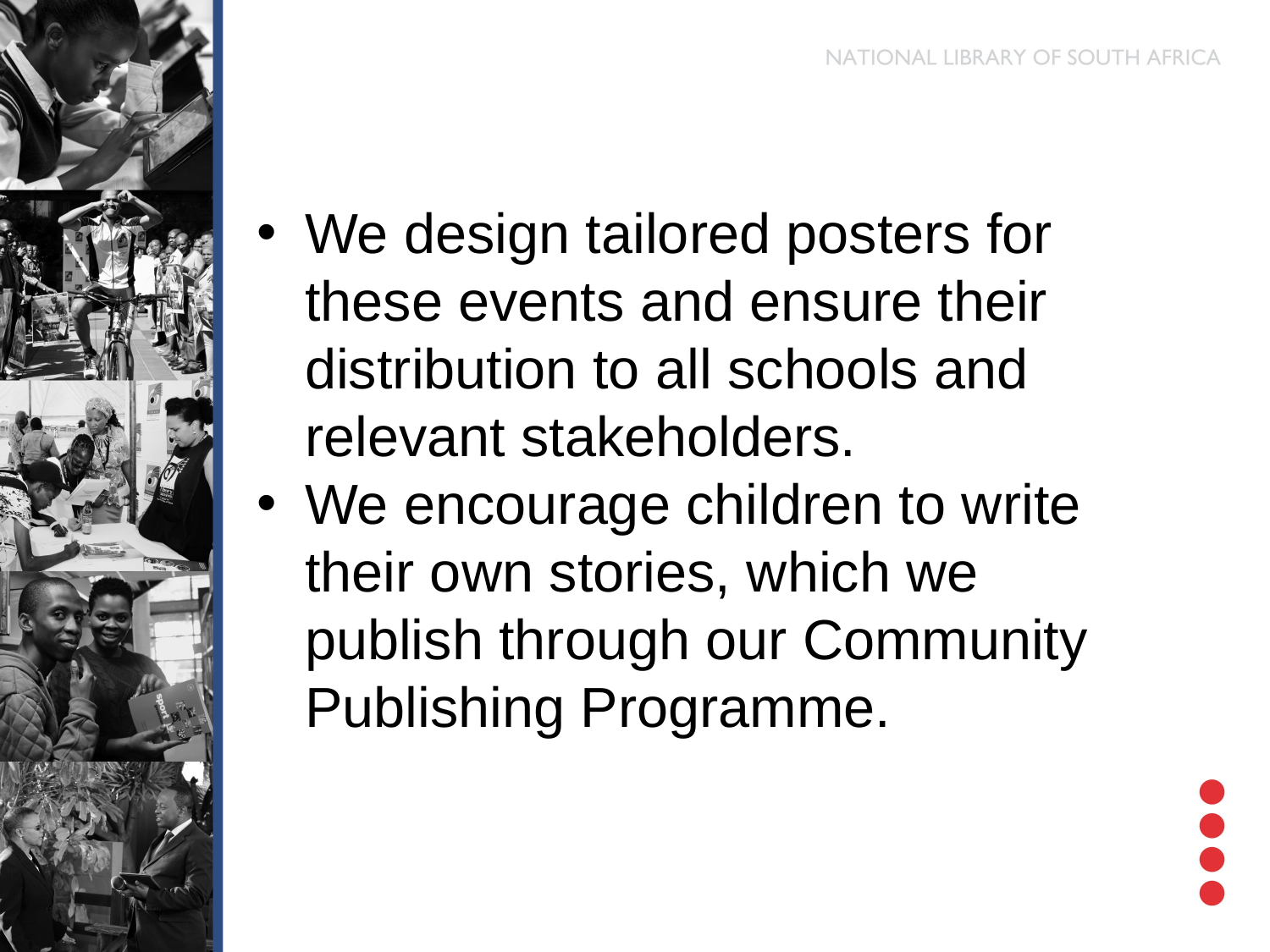

We design tailored posters for these events and ensure their distribution to all schools and relevant stakeholders.
We encourage children to write their own stories, which we publish through our Community Publishing Programme.